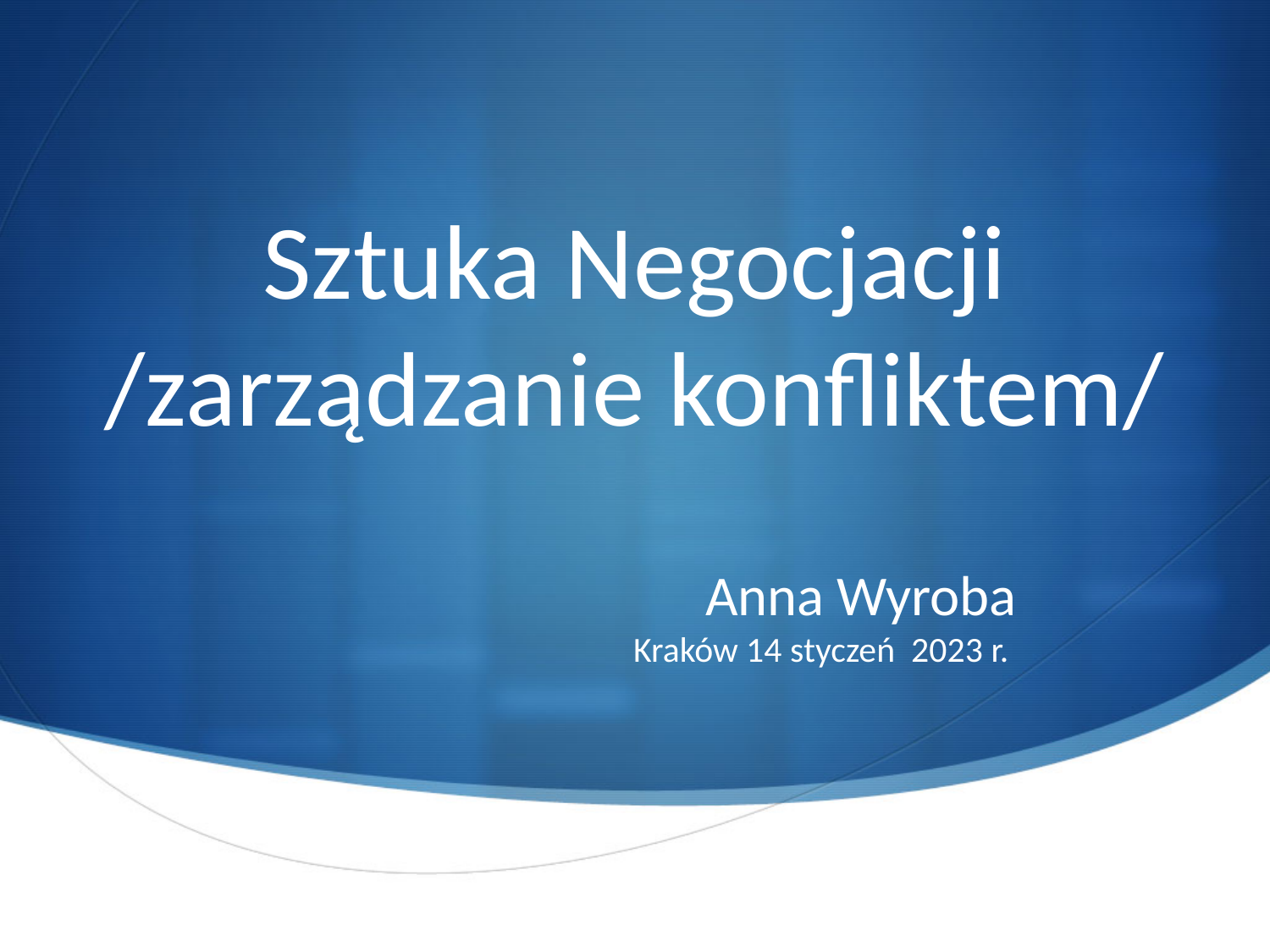

# Sztuka Negocjacji /zarządzanie konfliktem/

Anna Wyroba
Kraków 14 styczeń  2023 r.